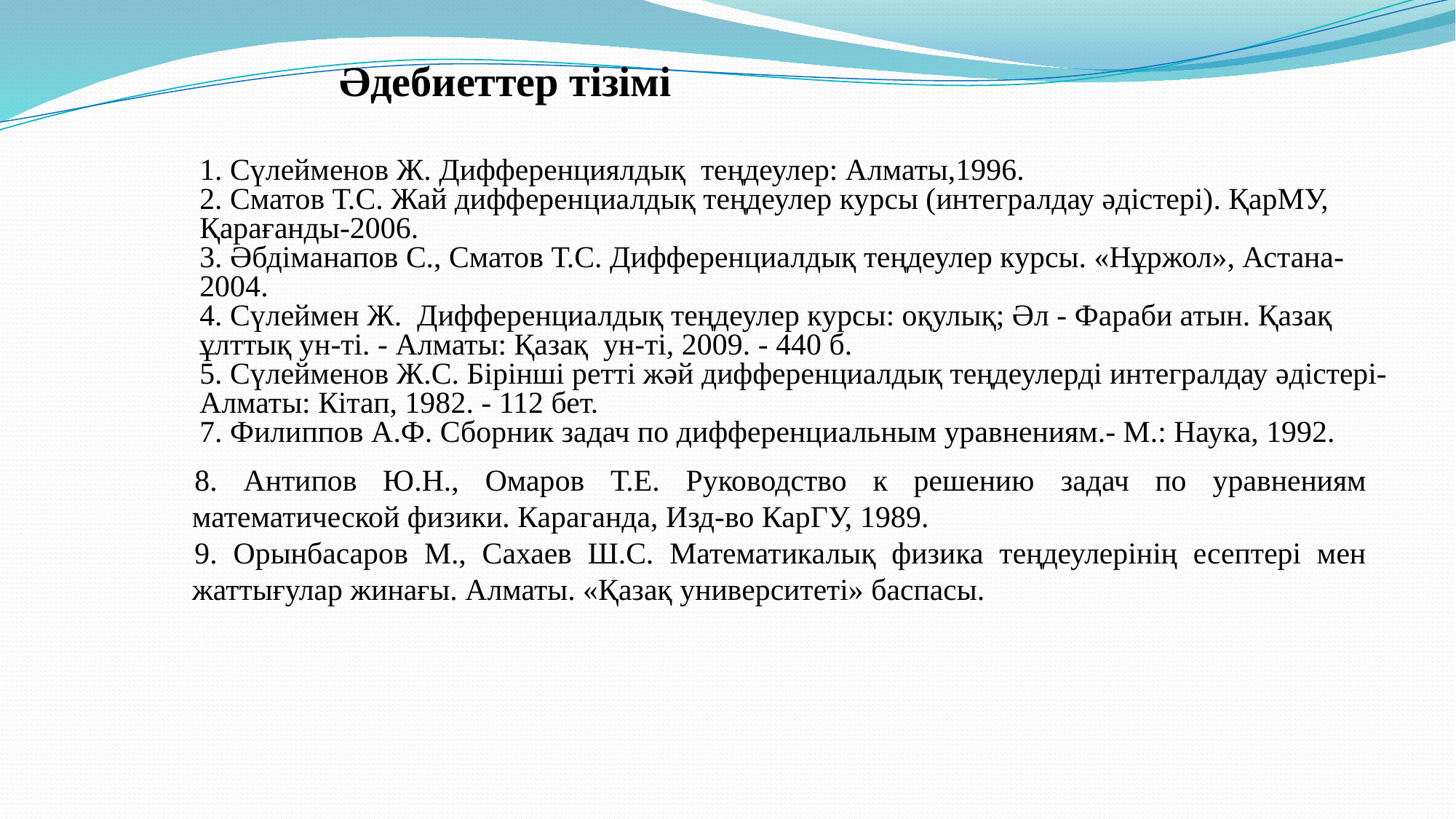

Әдебиеттер тізімі
1. Сүлейменов Ж. Дифференциялдық  теңдеулер: Алматы,1996.
2. Сматов Т.С. Жай дифференциалдық теңдеулер курсы (интегралдау әдістері). ҚарМУ, Қарағанды-2006.
3. Әбдіманапов С., Сматов Т.С. Дифференциалдық теңдеулер курсы. «Нұржол», Астана-2004.
4. Сүлеймен Ж.  Дифференциалдық теңдеулер курсы: оқулық; Әл - Фараби атын. Қазақ ұлттық ун-ті. - Алматы: Қазақ  ун-ті, 2009. - 440 б.
5. Сүлейменов Ж.С. Бірінші ретті жәй дифференциалдық теңдеулерді интегралдау әдістері- Алматы: Кітап, 1982. - 112 бет.
7. Филиппов А.Ф. Сборник задач по дифференциальным уравнениям.- М.: Наука, 1992.

8. Антипов Ю.Н., Омаров Т.Е. Руководство к решению задач по уравнениям математической физики. Караганда, Изд-во КарГУ, 1989.
9. Орынбасаров М., Сахаев Ш.С. Математикалық физика теңдеулерінің есептері мен жаттығулар жинағы. Алматы. «Қазақ университеті» баспасы.